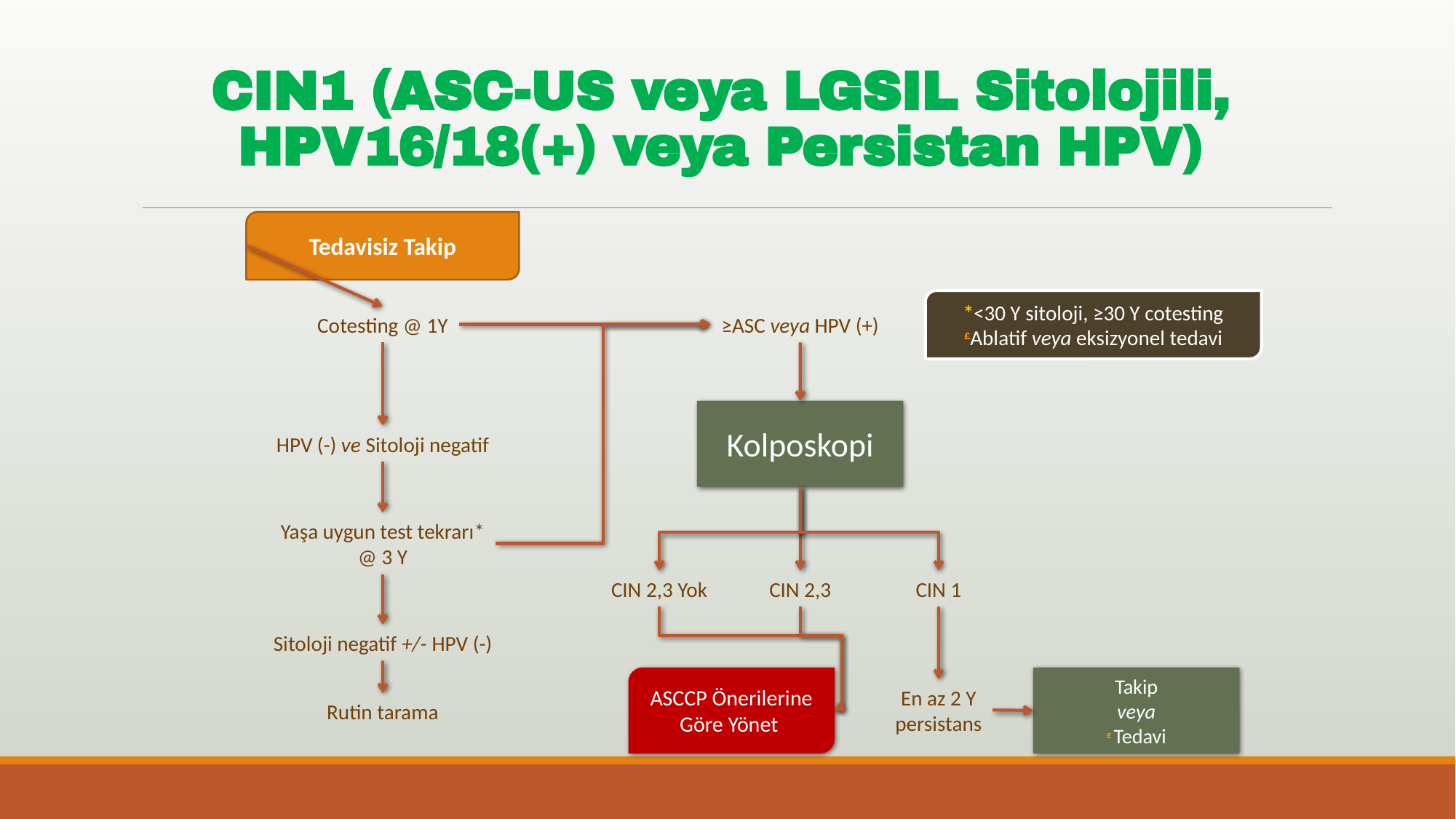

# CIN1 (ASC-US veya LGSIL Sitolojili, HPV16/18(+) veya Persistan HPV)
Tedavisiz Takip
*<30 Y sitoloji, ≥30 Y cotesting
£Ablatif veya eksizyonel tedavi
Cotesting @ 1Y
≥ASC veya HPV (+)
Kolposkopi
HPV (-) ve Sitoloji negatif
Yaşa uygun test tekrarı*
@ 3 Y
CIN 2,3 Yok
CIN 2,3
CIN 1
Sitoloji negatif +/- HPV (-)
ASCCP Önerilerine Göre Yönet
Takip
veya
£ Tedavi
En az 2 Y
persistans
Rutin tarama